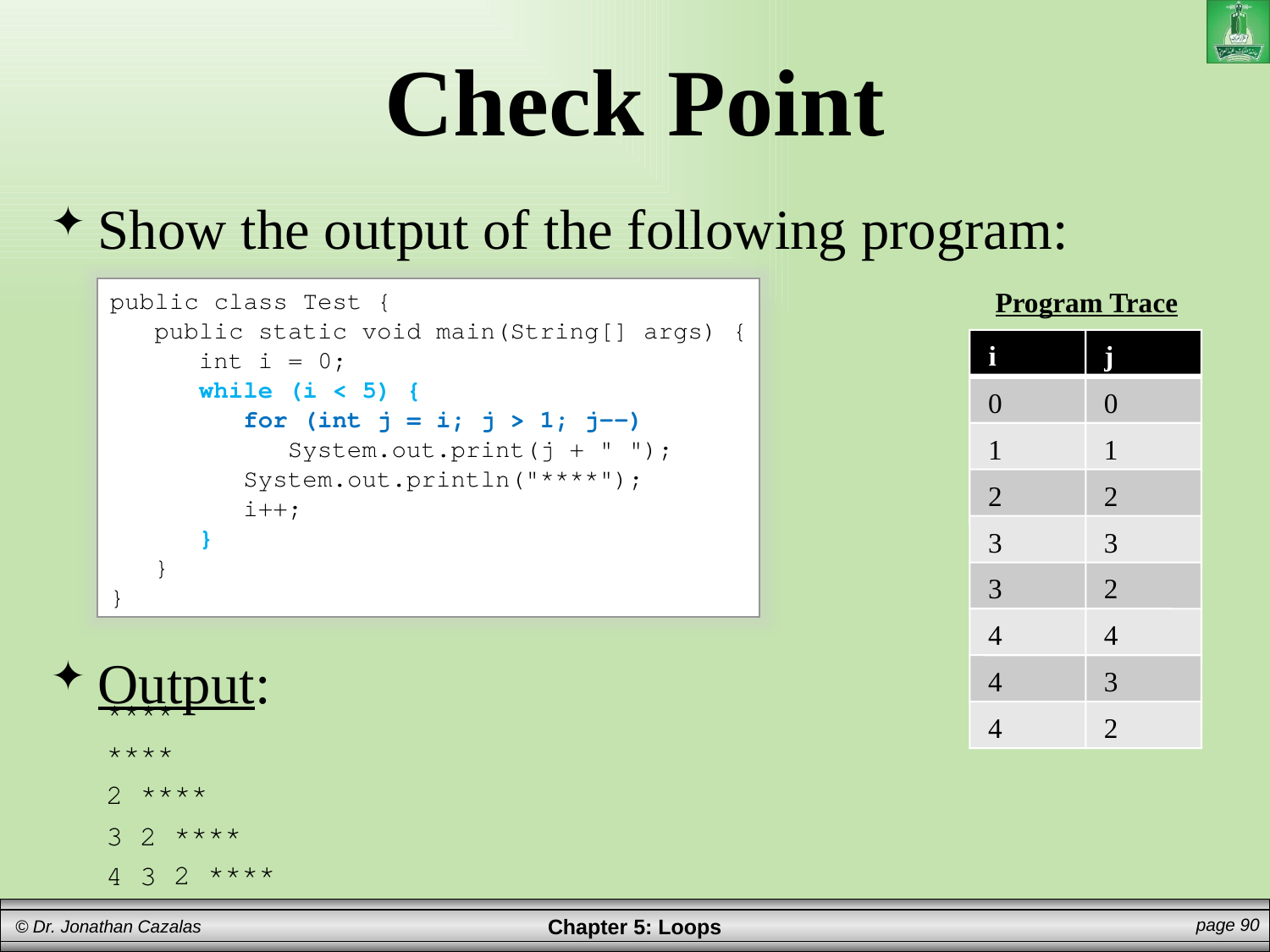

# Check Point
Show the output of the following program:

Output:
public class Test {
   public static void main(String[] args) {
      int i = 0;
      while (i < 5) {
         for (int j = i; j > 1; j--)
            System.out.print(j + " ");
         System.out.println("****");
         i++;
      }
   }
}
Program Trace

i
j

0
0

1
1

2
2

3
3

3
2

4
4

4
3
****

4
2
****

2
****
****
3
2
****
2
3
4